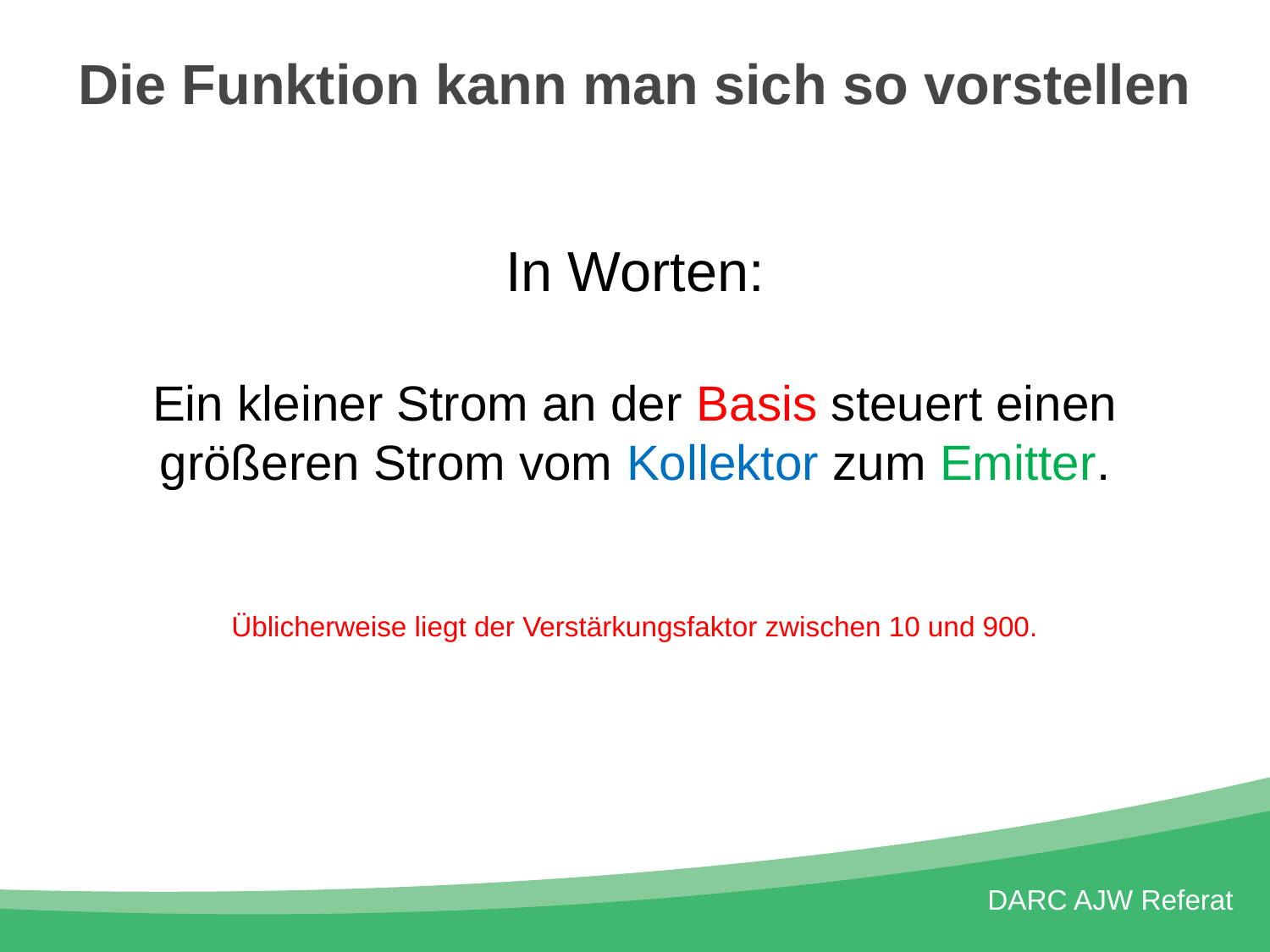

# Die Funktion kann man sich so vorstellen

In Worten:
Ein kleiner Strom an der Basis steuert einen größeren Strom vom Kollektor zum Emitter.
Üblicherweise liegt der Verstärkungsfaktor zwischen 10 und 900.